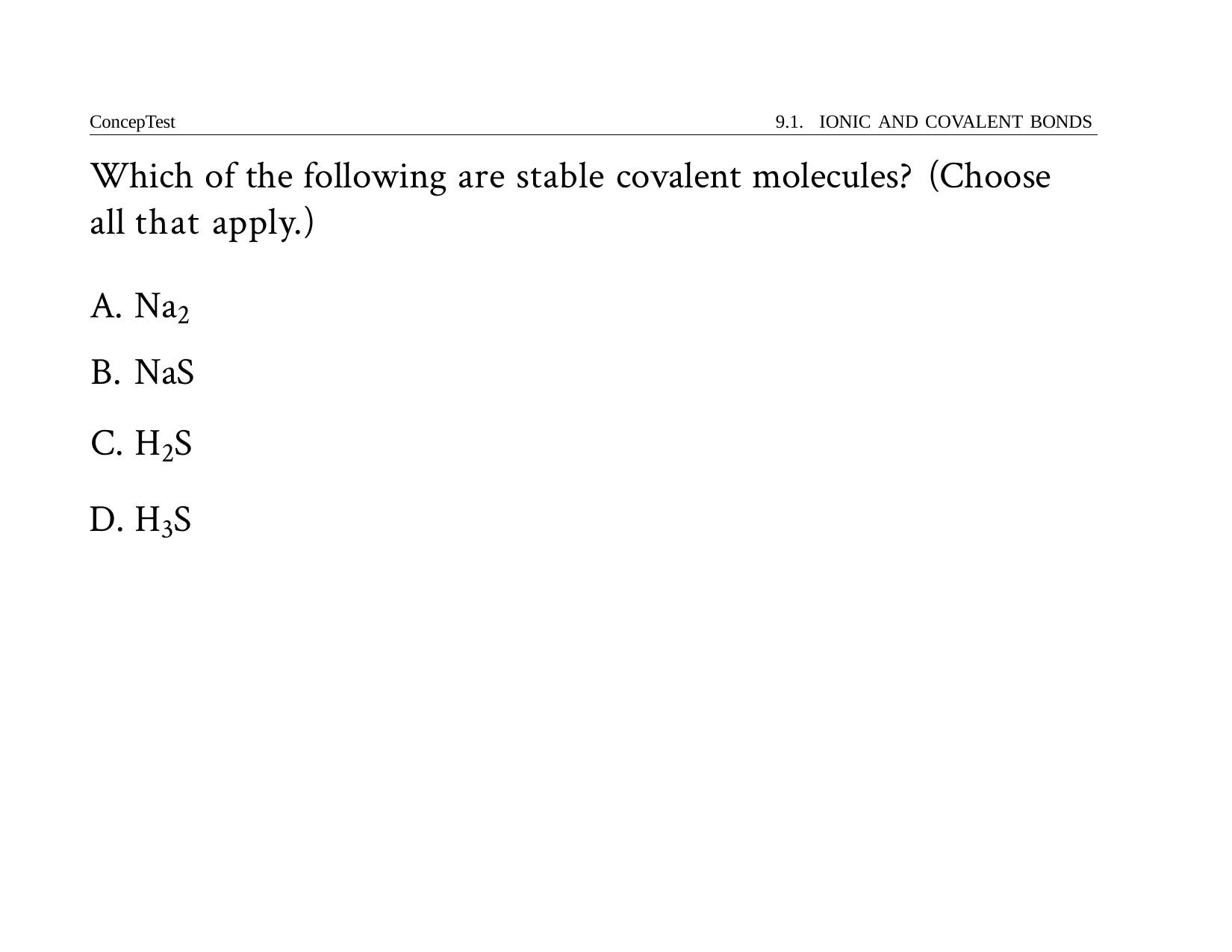

ConcepTest	9.1.  IONIC AND COVALENT BONDS

# Which of the following are stable covalent molecules? (Choose all that apply.)
Na2
NaS
H2S
H3S